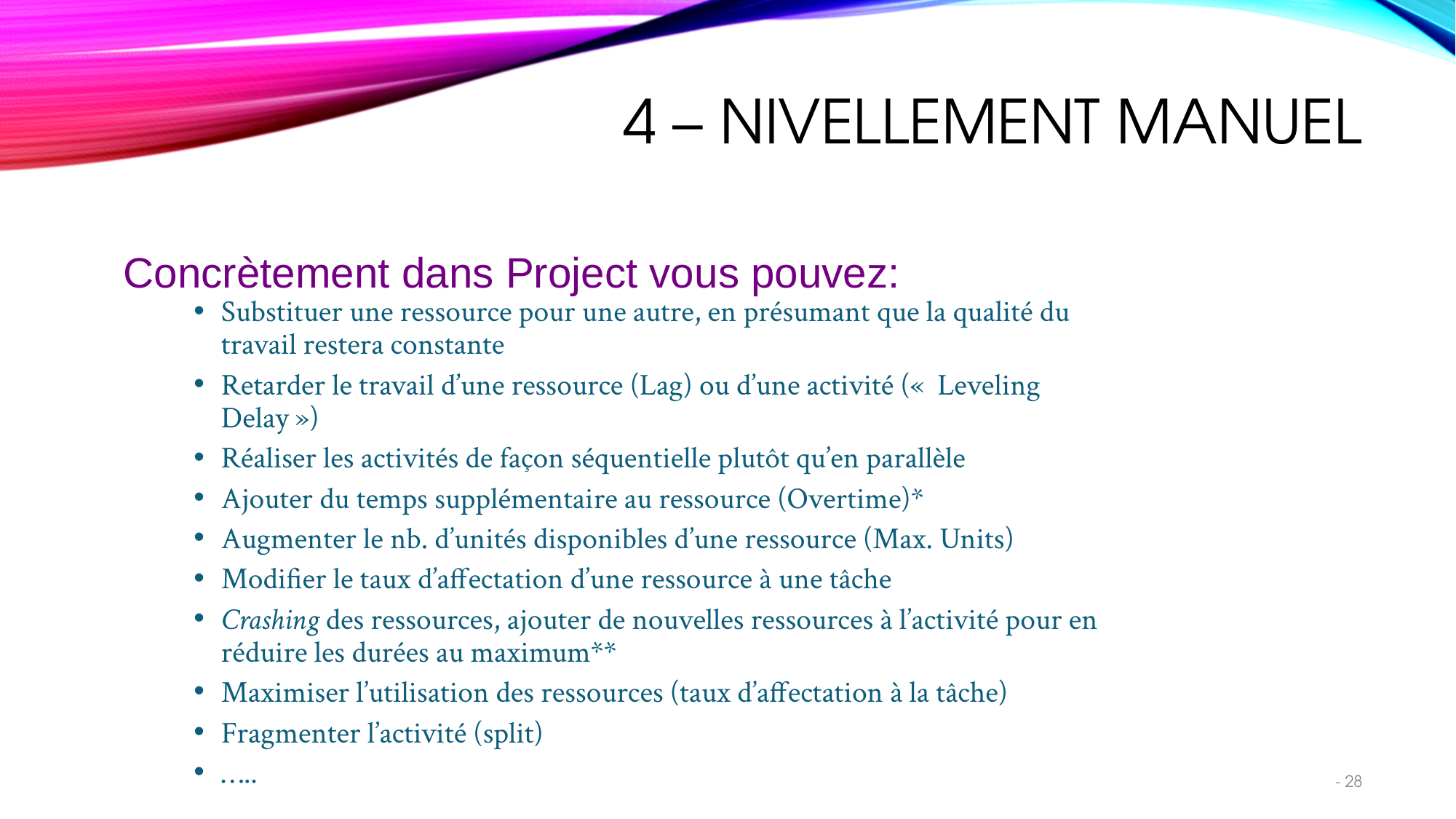

# 4 – Nivellement Manuel
Concrètement dans Project vous pouvez:
Substituer une ressource pour une autre, en présumant que la qualité du travail restera constante
Retarder le travail d’une ressource (Lag) ou d’une activité («  Leveling Delay »)
Réaliser les activités de façon séquentielle plutôt qu’en parallèle
Ajouter du temps supplémentaire au ressource (Overtime)*
Augmenter le nb. d’unités disponibles d’une ressource (Max. Units)
Modifier le taux d’affectation d’une ressource à une tâche
Crashing des ressources, ajouter de nouvelles ressources à l’activité pour en réduire les durées au maximum**
Maximiser l’utilisation des ressources (taux d’affectation à la tâche)
Fragmenter l’activité (split)
…..
28